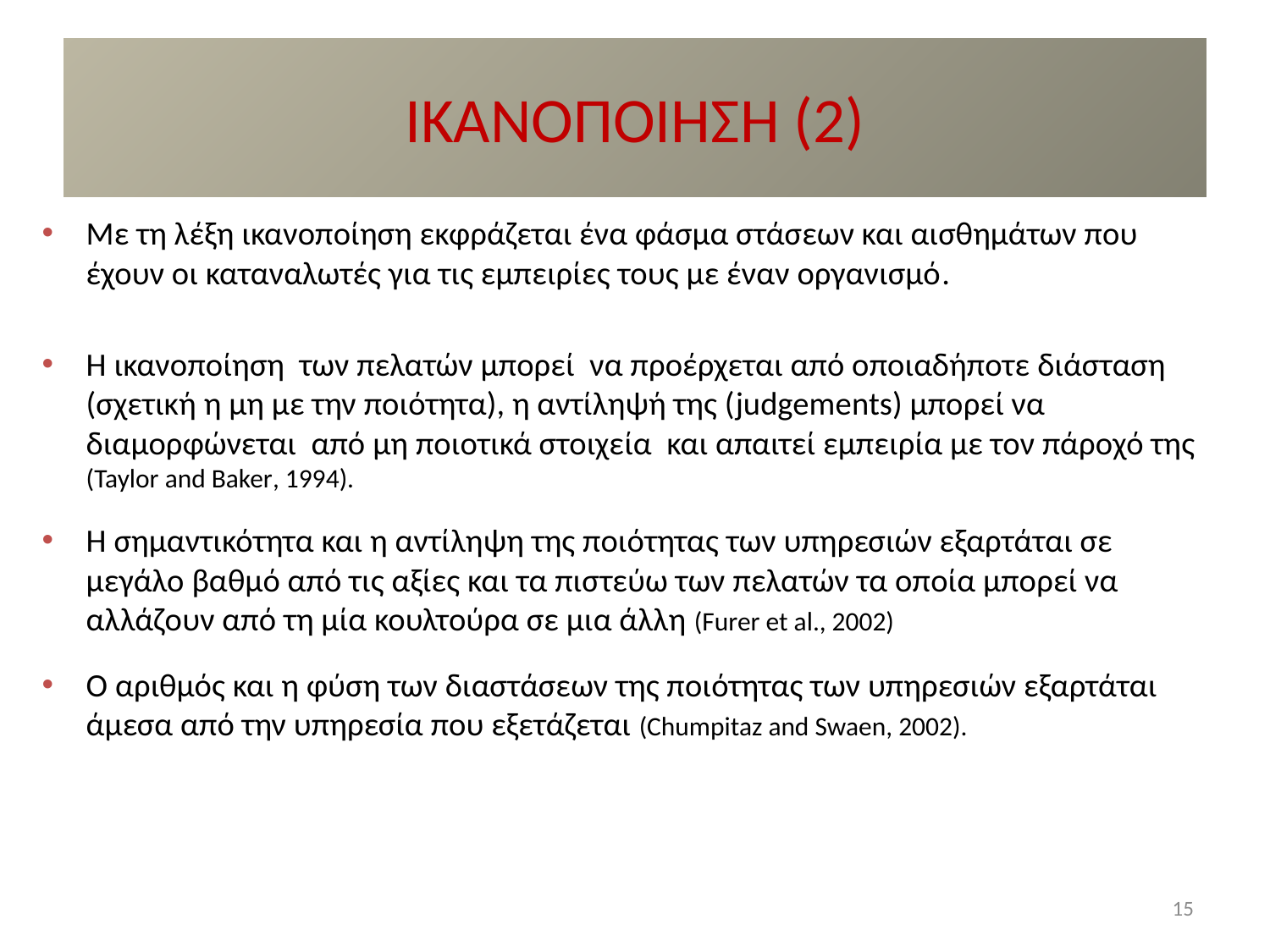

# ΙΚΑΝΟΠΟΙΗΣΗ (2)
Με τη λέξη ικανοποίηση εκφράζεται ένα φάσμα στάσεων και αισθημάτων που έχουν οι καταναλωτές για τις εμπειρίες τους με έναν οργανισμό.

Η ικανοποίηση  των πελατών μπορεί  να προέρχεται από οποιαδήποτε διάσταση (σχετική η μη με την ποιότητα), η αντίληψή της (judgements) μπορεί να διαμορφώνεται  από μη ποιοτικά στοιχεία  και απαιτεί εμπειρία με τον πάροχό της (Taylor and Baker, 1994).

H σημαντικότητα και η αντίληψη της ποιότητας των υπηρεσιών εξαρτάται σε μεγάλο βαθμό από τις αξίες και τα πιστεύω των πελατών τα οποία μπορεί να αλλάζουν από τη μία κουλτούρα σε μια άλλη (Furer et al., 2002)

O αριθμός και η φύση των διαστάσεων της ποιότητας των υπηρεσιών εξαρτάται άμεσα από την υπηρεσία που εξετάζεται (Chumpitaz and Swaen, 2002).

15